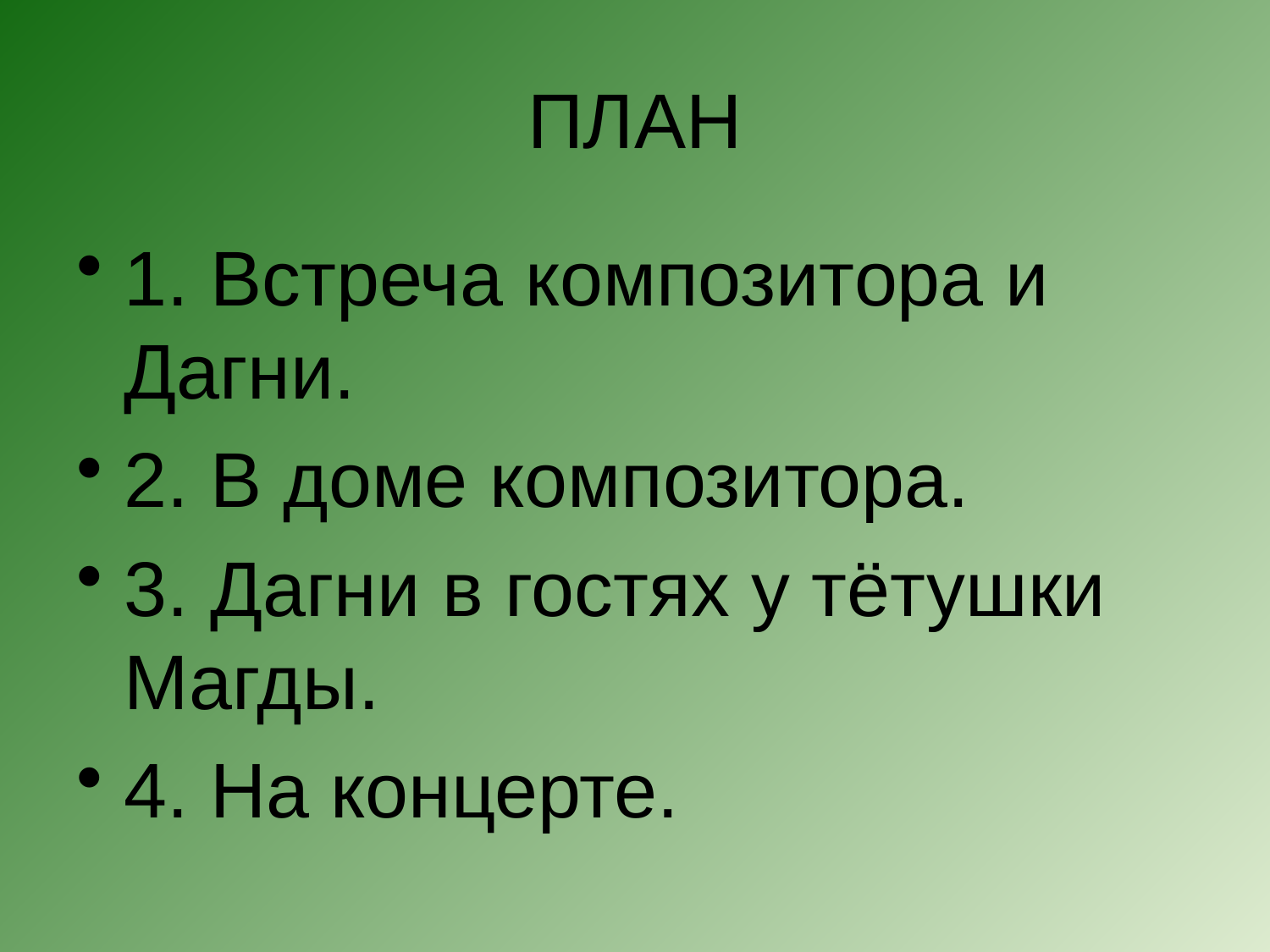

# ПЛАН
1. Встреча композитора и Дагни.
2. В доме композитора.
3. Дагни в гостях у тётушки Магды.
4. На концерте.